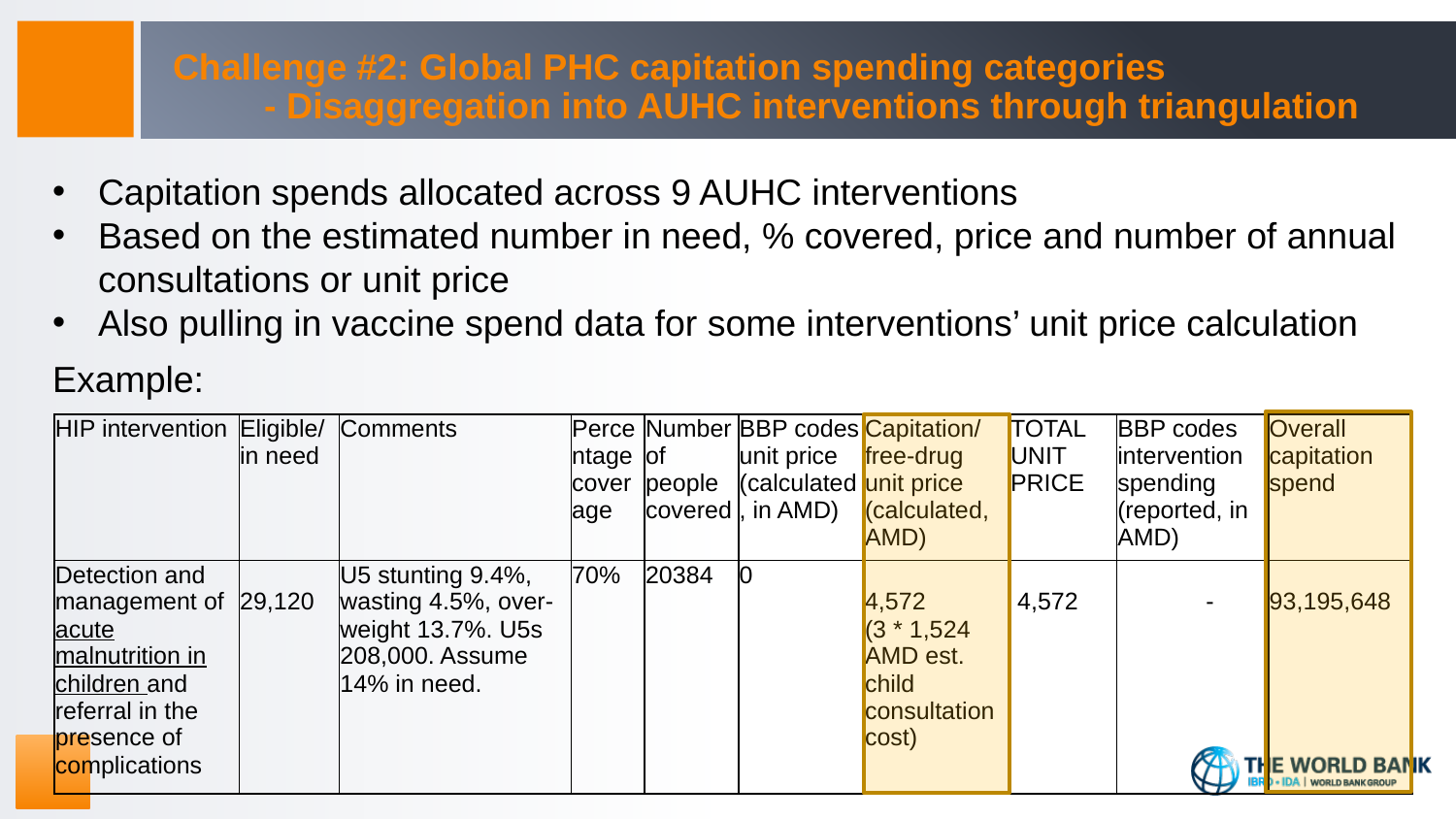

# Challenge #2: Global PHC capitation spending categories - Disaggregation into AUHC interventions through triangulation
Capitation spends allocated across 9 AUHC interventions
Based on the estimated number in need, % covered, price and number of annual consultations or unit price
Also pulling in vaccine spend data for some interventions’ unit price calculation
Example:

| HIP intervention | Eligible/ in need | Comments | Percentage coverage | Number of people covered | BBP codes unit price (calculated, in AMD) | Capitation/free-drug unit price (calculated, AMD) | TOTAL UNIT PRICE | BBP codes intervention spending (reported, in AMD) | Overall capitation spend |
| --- | --- | --- | --- | --- | --- | --- | --- | --- | --- |
| Detection and management of acute malnutrition in children and referral in the presence of complications | 29,120 | U5 stunting 9.4%, wasting 4.5%, over-weight 13.7%. U5s 208,000. Assume 14% in need. | 70% | 20384 | 0 | 4,572 (3 \* 1,524 AMD est. child consultation cost) | 4,572 | - | 93,195,648 |